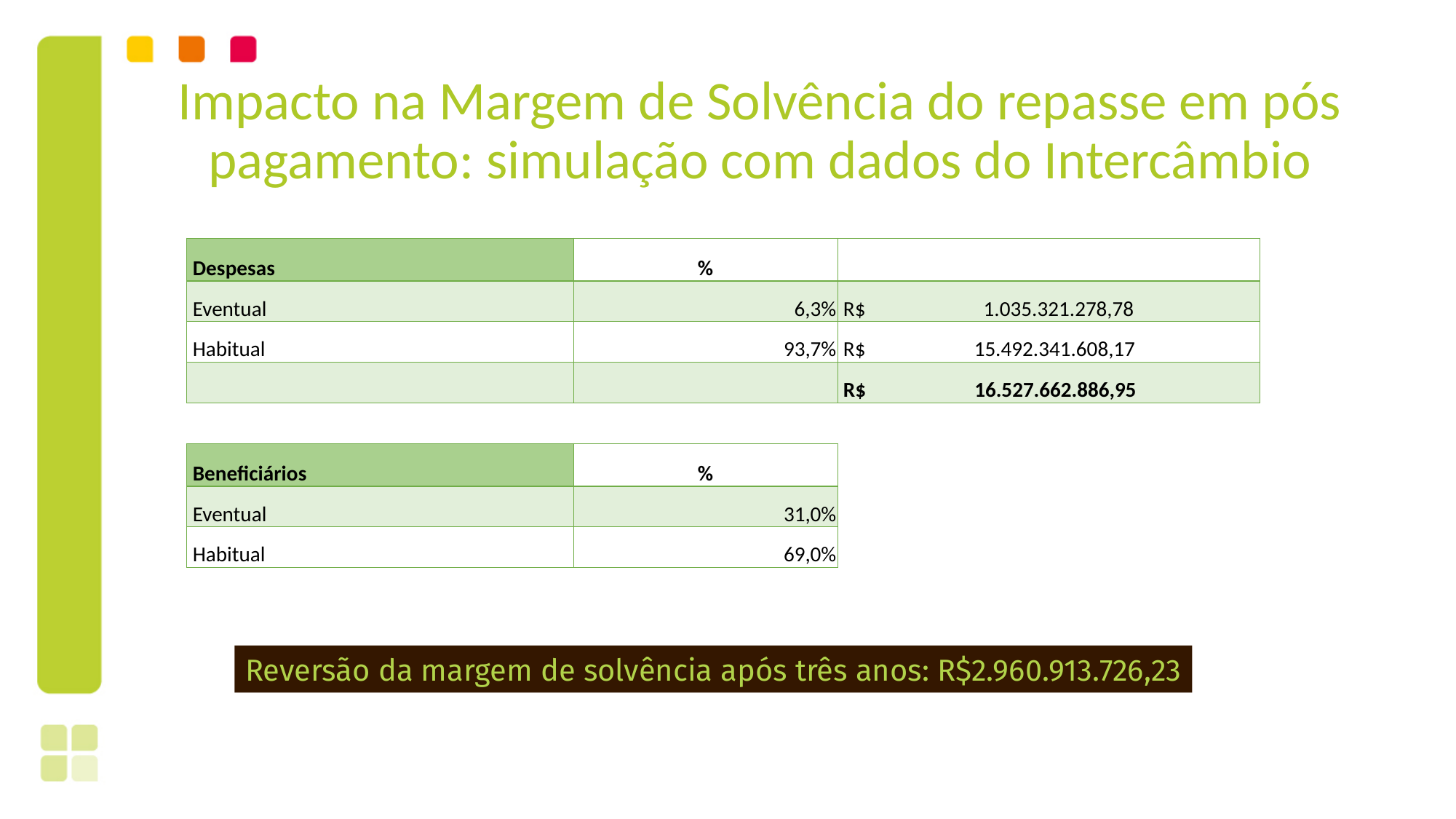

# Impacto na Margem de Solvência do repasse em pós pagamento: simulação com dados do Intercâmbio
| Despesas | % |  |
| --- | --- | --- |
| Eventual | 6,3% | R$ 1.035.321.278,78 |
| Habitual | 93,7% | R$ 15.492.341.608,17 |
|  |  | R$ 16.527.662.886,95 |
|  |  |  |
| Beneficiários | % |  |
| Eventual | 31,0% |  |
| Habitual | 69,0% |  |
Reversão da margem de solvência após três anos: R$2.960.913.726,23